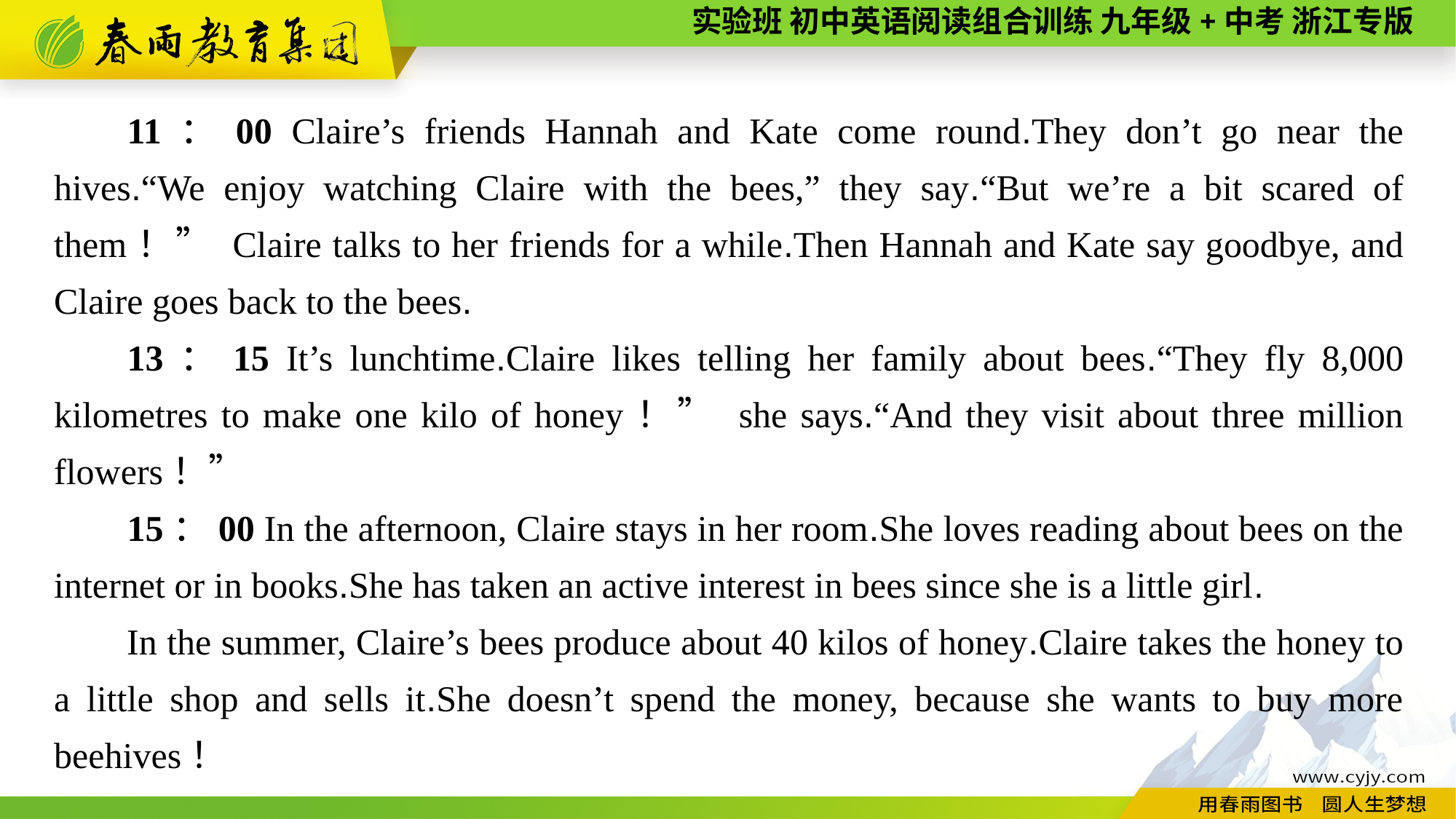

11：00 Claire’s friends Hannah and Kate come round.They don’t go near the hives.“We enjoy watching Claire with the bees,” they say.“But we’re a bit scared of them！” Claire talks to her friends for a while.Then Hannah and Kate say goodbye, and Claire goes back to the bees.
13：15 It’s lunchtime.Claire likes telling her family about bees.“They fly 8,000 kilometres to make one kilo of honey！” she says.“And they visit about three million flowers！”
15：00 In the afternoon, Claire stays in her room.She loves reading about bees on the internet or in books.She has taken an active interest in bees since she is a little girl.
In the summer, Claire’s bees produce about 40 kilos of honey.Claire takes the honey to a little shop and sells it.She doesn’t spend the money, because she wants to buy more beehives！